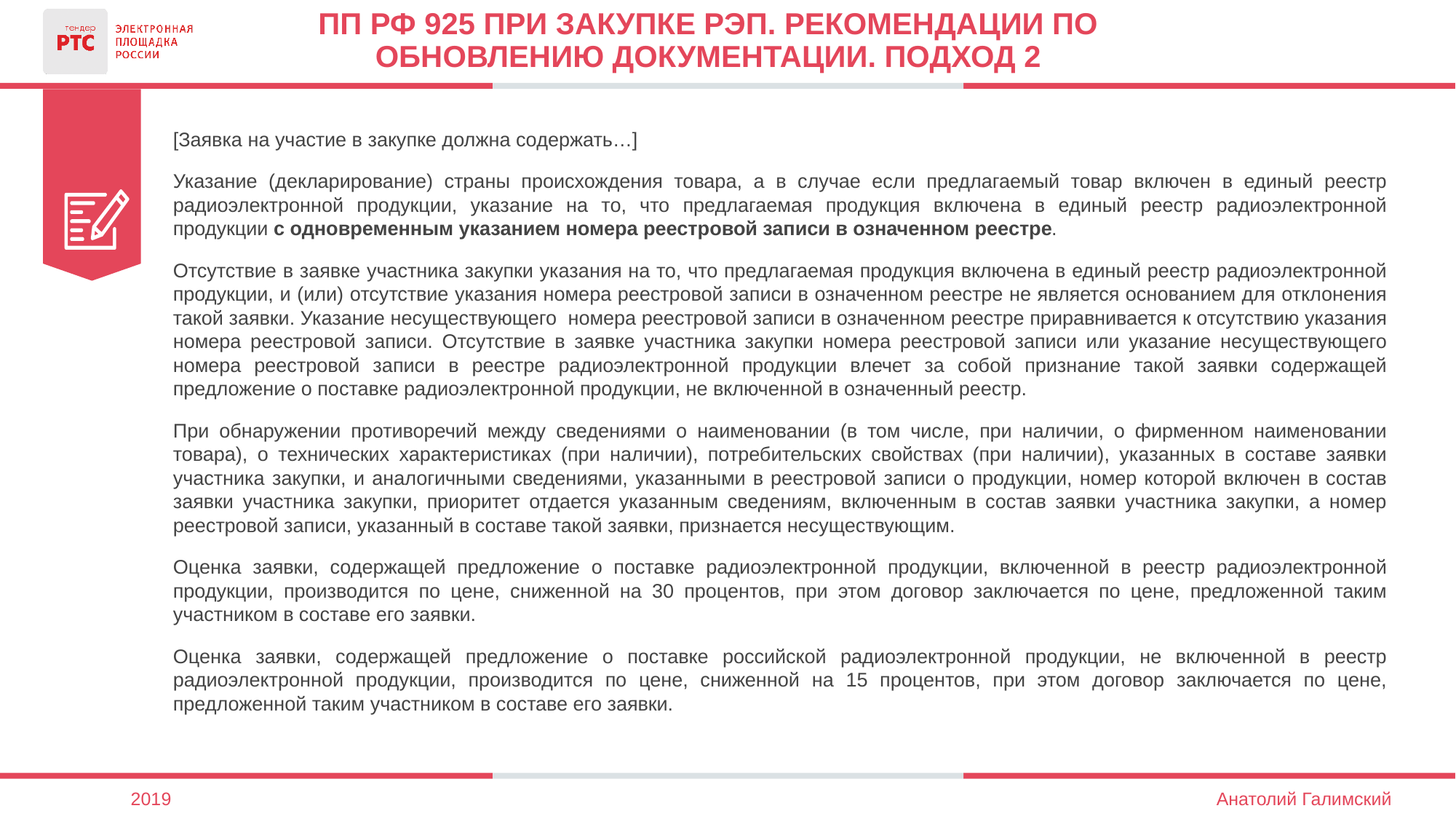

# ПП рф 925 при закупке рэп. Рекомендации по обновлению документации. Подход 2
[Заявка на участие в закупке должна содержать…]
Указание (декларирование) страны происхождения товара, а в случае если предлагаемый товар включен в единый реестр радиоэлектронной продукции, указание на то, что предлагаемая продукция включена в единый реестр радиоэлектронной продукции с одновременным указанием номера реестровой записи в означенном реестре.
Отсутствие в заявке участника закупки указания на то, что предлагаемая продукция включена в единый реестр радиоэлектронной продукции, и (или) отсутствие указания номера реестровой записи в означенном реестре не является основанием для отклонения такой заявки. Указание несуществующего  номера реестровой записи в означенном реестре приравнивается к отсутствию указания номера реестровой записи. Отсутствие в заявке участника закупки номера реестровой записи или указание несуществующего номера реестровой записи в реестре радиоэлектронной продукции влечет за собой признание такой заявки содержащей предложение о поставке радиоэлектронной продукции, не включенной в означенный реестр.
При обнаружении противоречий между сведениями о наименовании (в том числе, при наличии, о фирменном наименовании товара), о технических характеристиках (при наличии), потребительских свойствах (при наличии), указанных в составе заявки участника закупки, и аналогичными сведениями, указанными в реестровой записи о продукции, номер которой включен в состав заявки участника закупки, приоритет отдается указанным сведениям, включенным в состав заявки участника закупки, а номер реестровой записи, указанный в составе такой заявки, признается несуществующим.
Оценка заявки, содержащей предложение о поставке радиоэлектронной продукции, включенной в реестр радиоэлектронной продукции, производится по цене, сниженной на 30 процентов, при этом договор заключается по цене, предложенной таким участником в составе его заявки.
Оценка заявки, содержащей предложение о поставке российской радиоэлектронной продукции, не включенной в реестр радиоэлектронной продукции, производится по цене, сниженной на 15 процентов, при этом договор заключается по цене, предложенной таким участником в составе его заявки.

2019
Анатолий Галимский